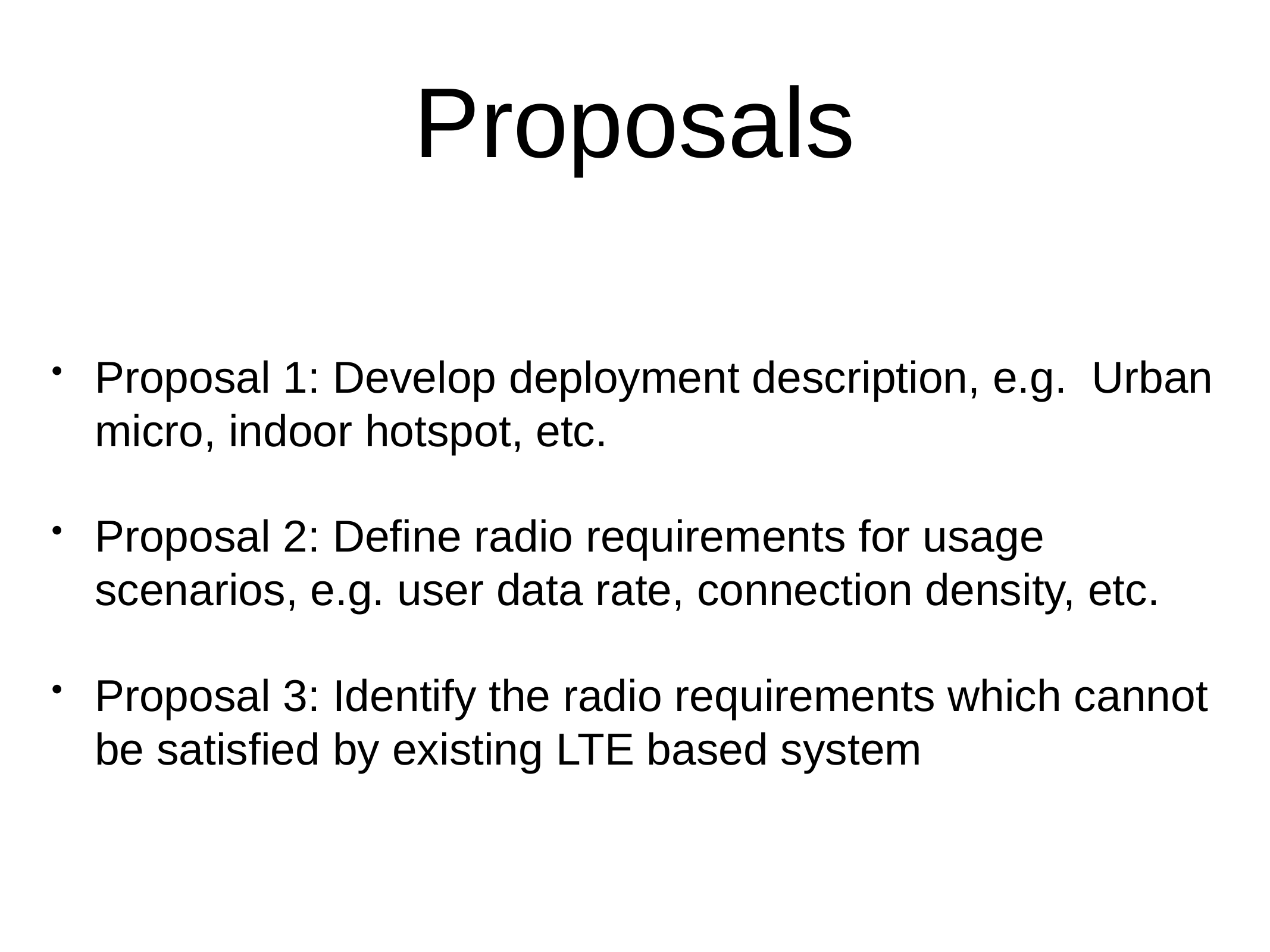

# Proposals
Proposal 1: Develop deployment description, e.g.  Urban micro, indoor hotspot, etc.
Proposal 2: Define radio requirements for usage scenarios, e.g. user data rate, connection density, etc.
Proposal 3: Identify the radio requirements which cannot be satisfied by existing LTE based system